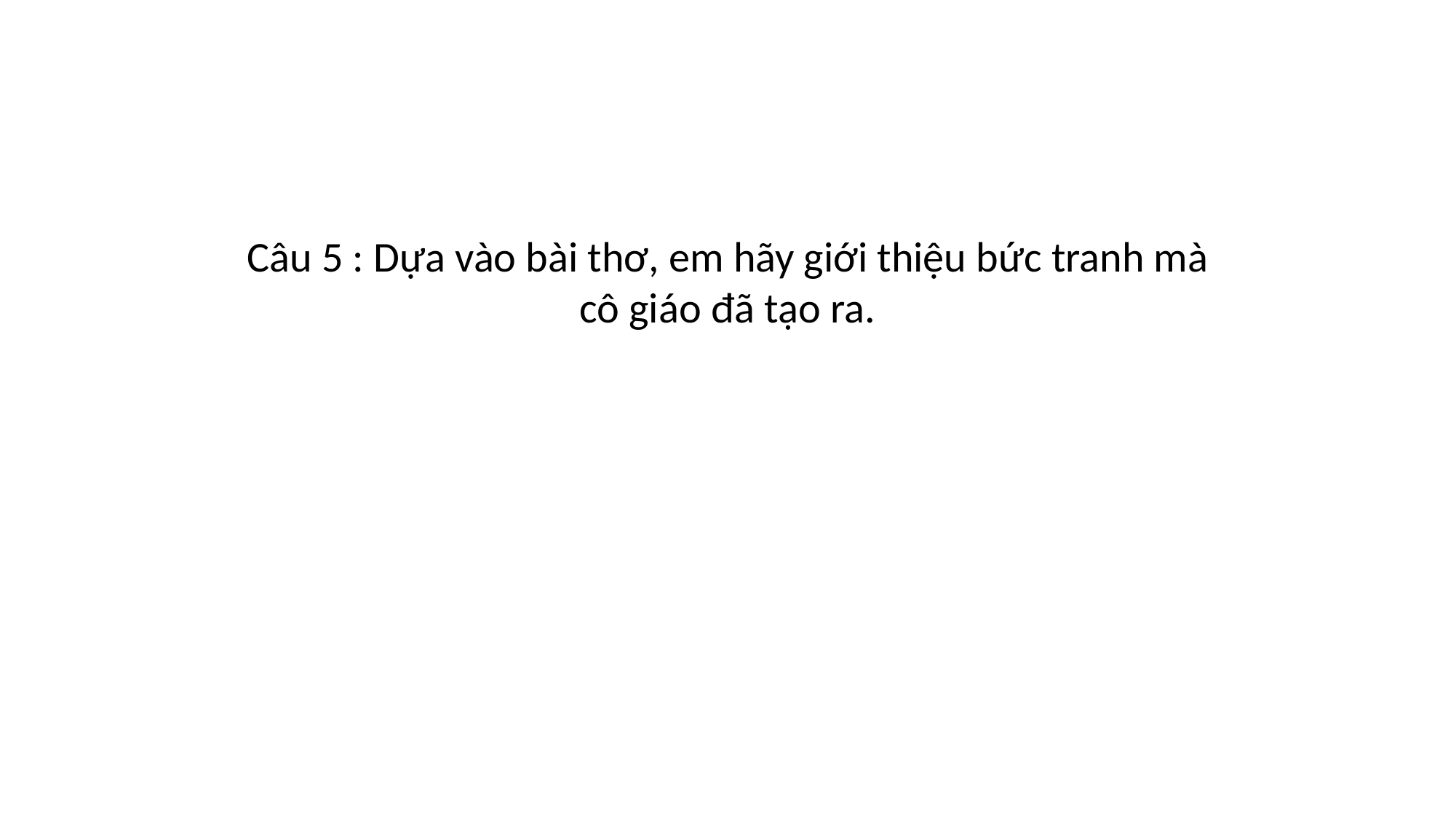

Câu 5 : Dựa vào bài thơ, em hãy giới thiệu bức tranh mà cô giáo đã tạo ra.